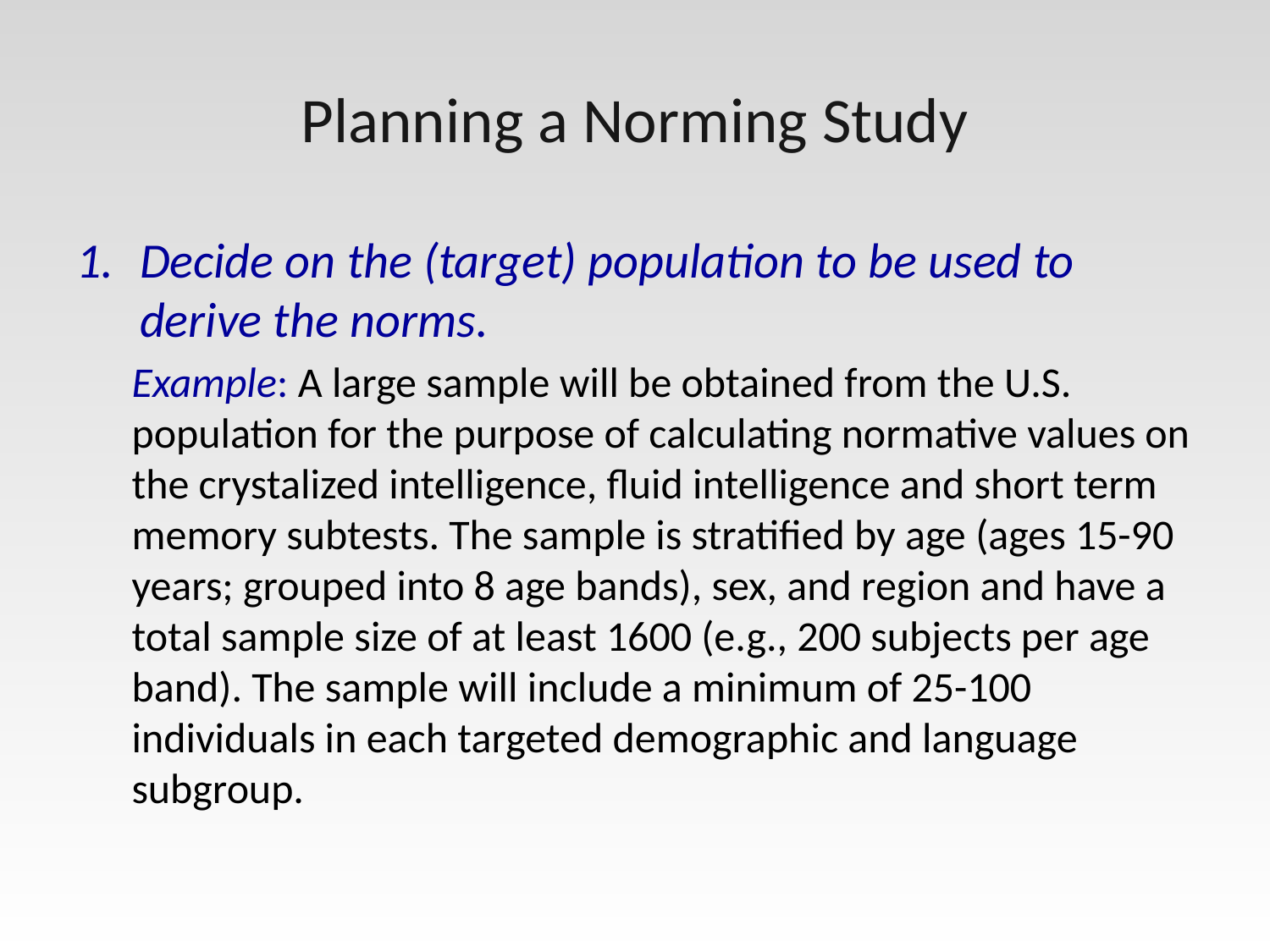

# Planning a Norming Study
Decide on the (target) population to be used to derive the norms.
Example: A large sample will be obtained from the U.S. population for the purpose of calculating normative values on the crystalized intelligence, fluid intelligence and short term memory subtests. The sample is stratified by age (ages 15-90 years; grouped into 8 age bands), sex, and region and have a total sample size of at least 1600 (e.g., 200 subjects per age band). The sample will include a minimum of 25-100 individuals in each targeted demographic and language subgroup.